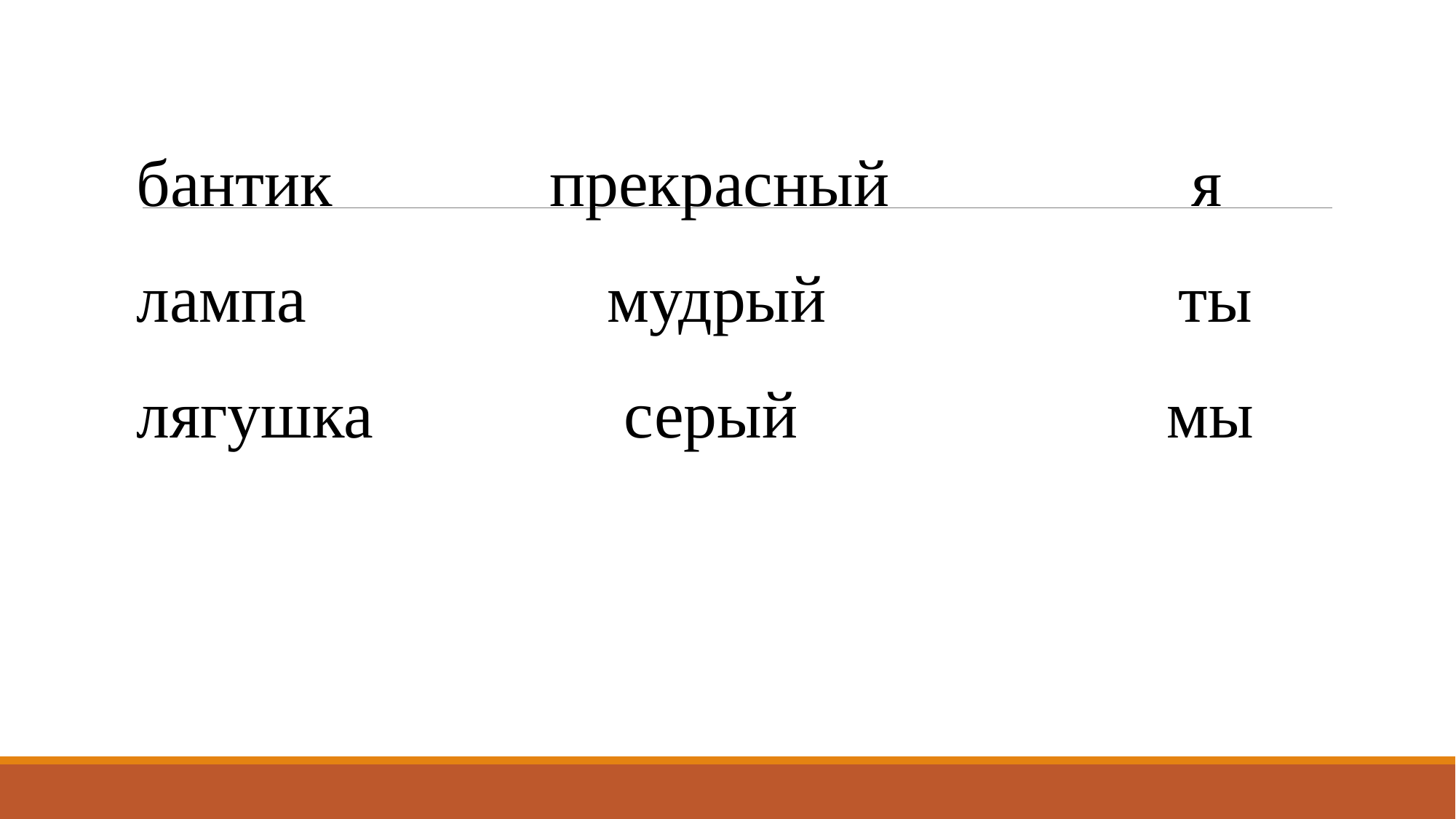

бантик             прекрасный                  я
лампа                  мудрый                     ты
лягушка               серый                      мы